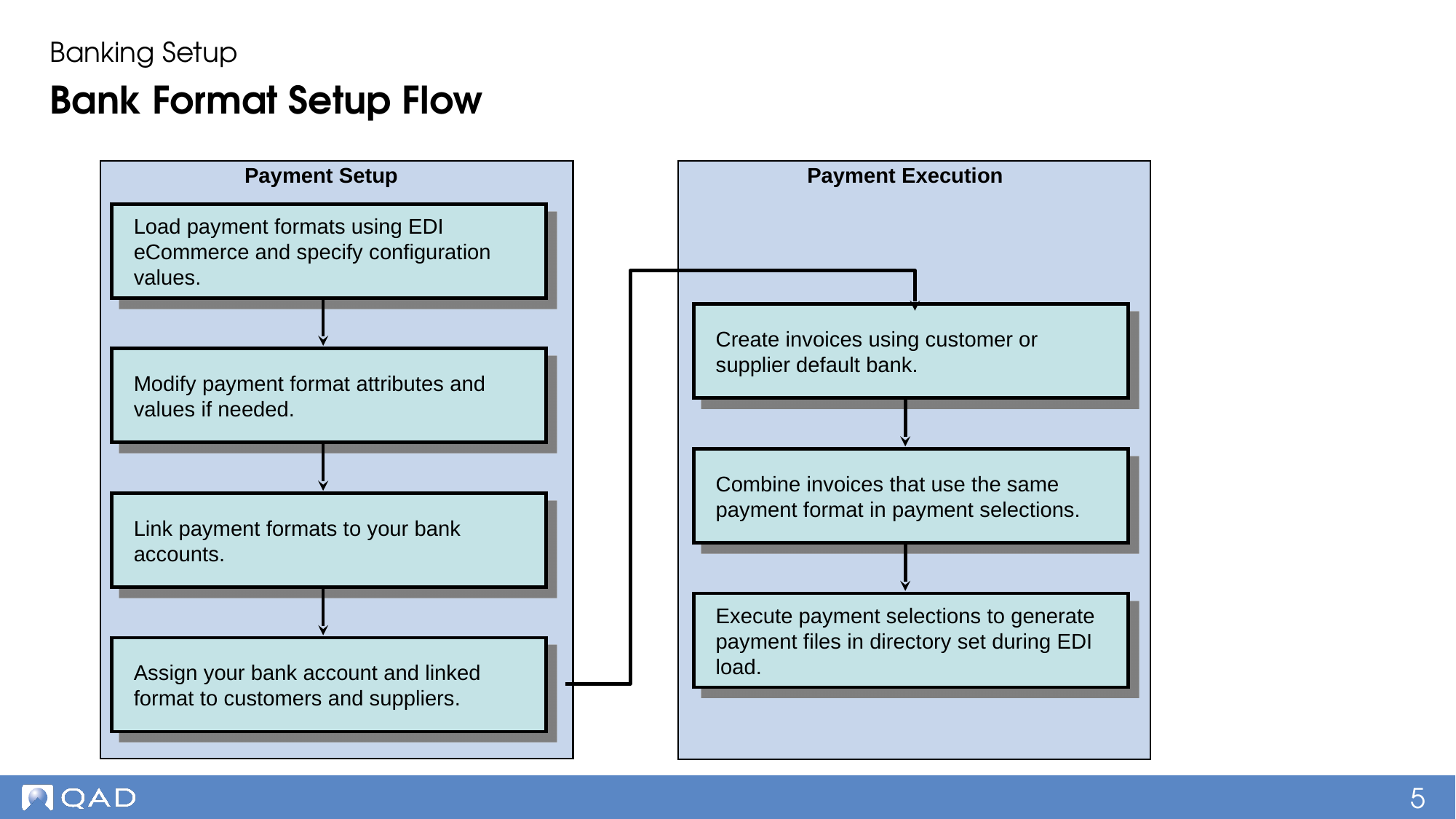

Banking Setup
# Bank Format Setup Flow
Payment Setup
Payment Execution

Load payment formats using EDI eCommerce and specify configuration values.

Create invoices using customer or supplier default bank.
Modify payment format attributes and values if needed.
Combine invoices that use the same payment format in payment selections.
Link payment formats to your bank accounts.
Execute payment selections to generate payment files in directory set during EDI load.
Assign your bank account and linked format to customers and suppliers.
5
SetupPaymentFormatsFlow.wmf